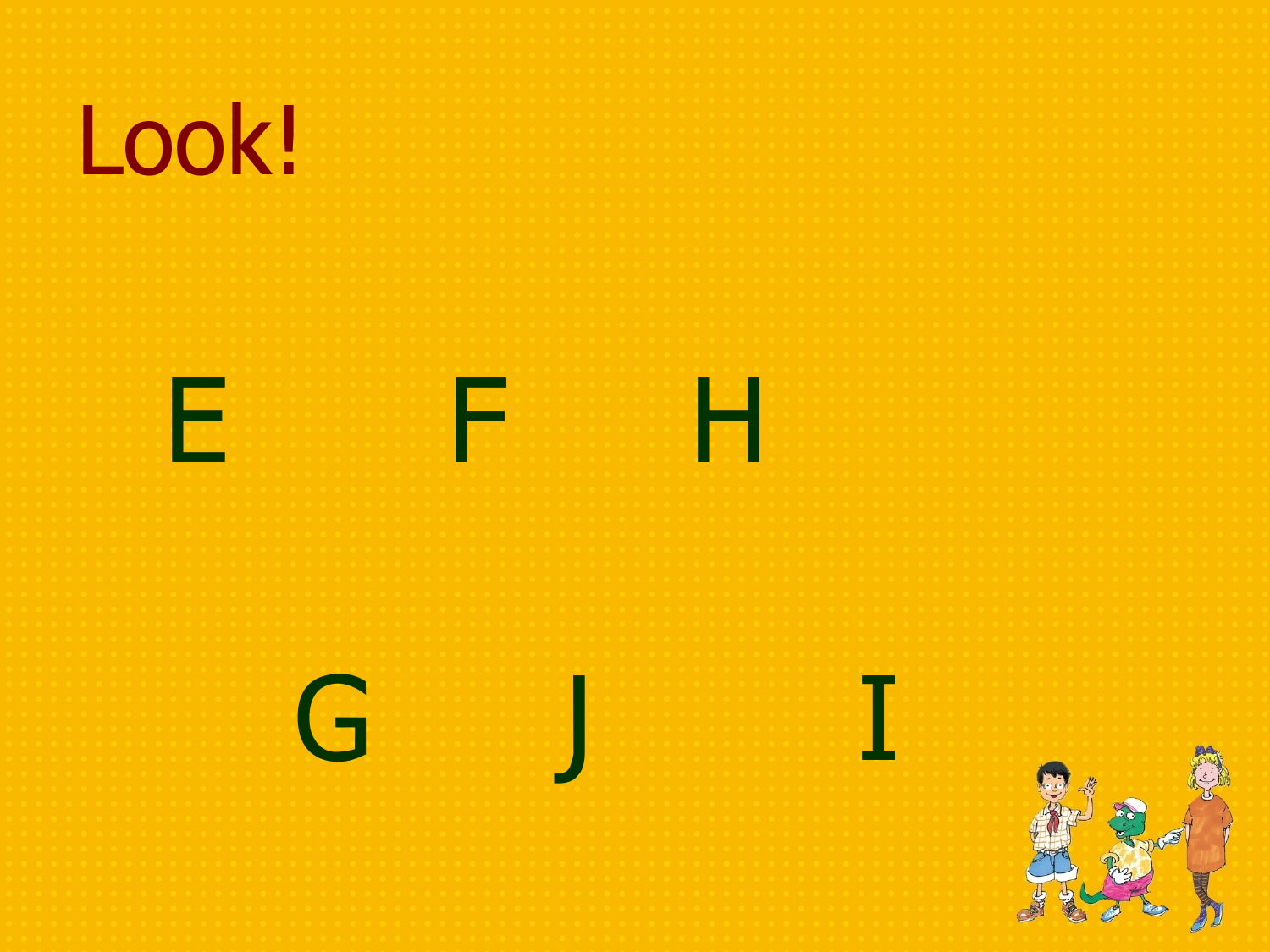

# Look!

     E      F     H

      G     J       I